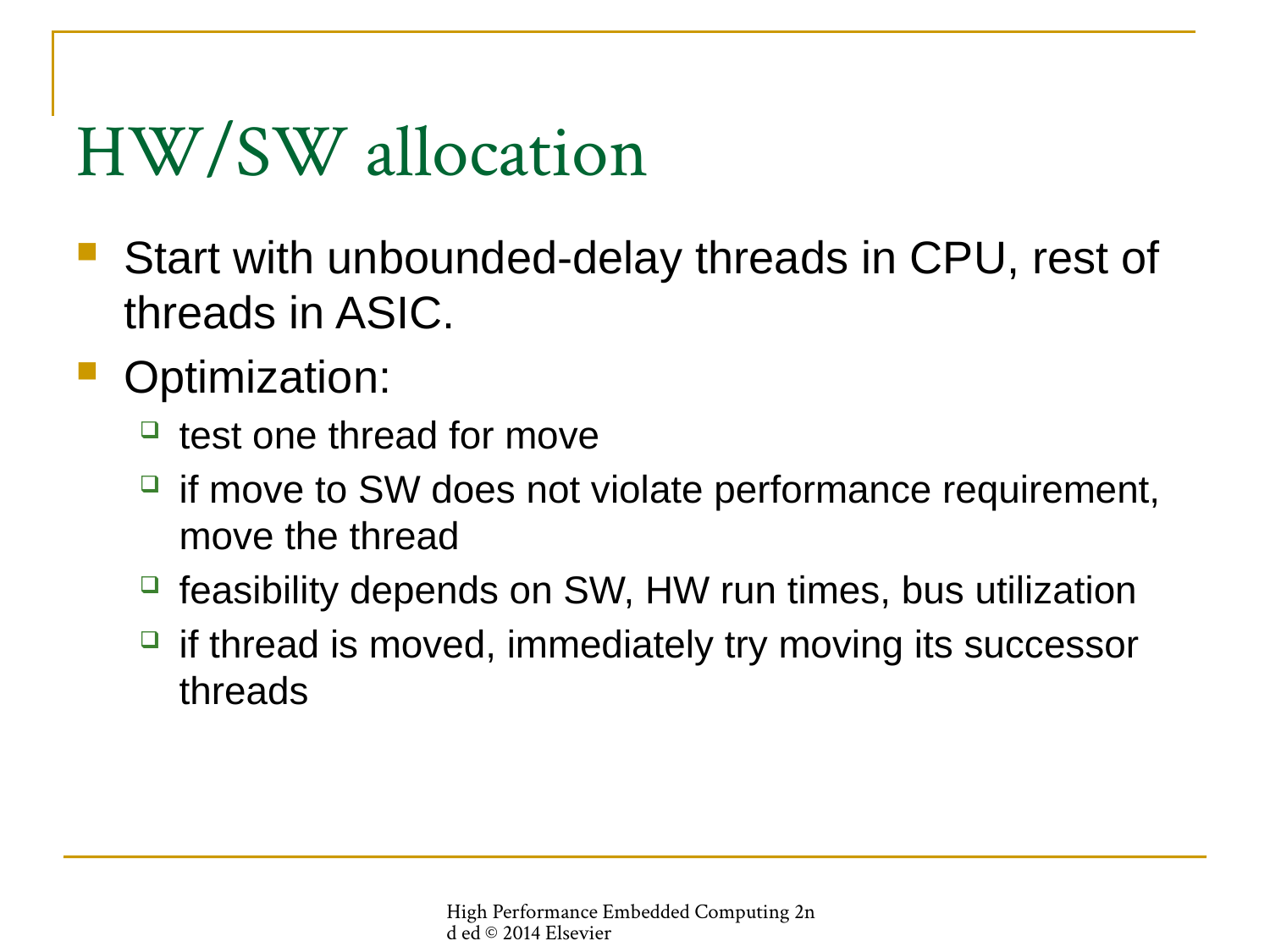

# HW/SW allocation
Start with unbounded-delay threads in CPU, rest of threads in ASIC.
Optimization:
test one thread for move
if move to SW does not violate performance requirement, move the thread
feasibility depends on SW, HW run times, bus utilization
if thread is moved, immediately try moving its successor threads
High Performance Embedded Computing 2nd ed © 2014 Elsevier